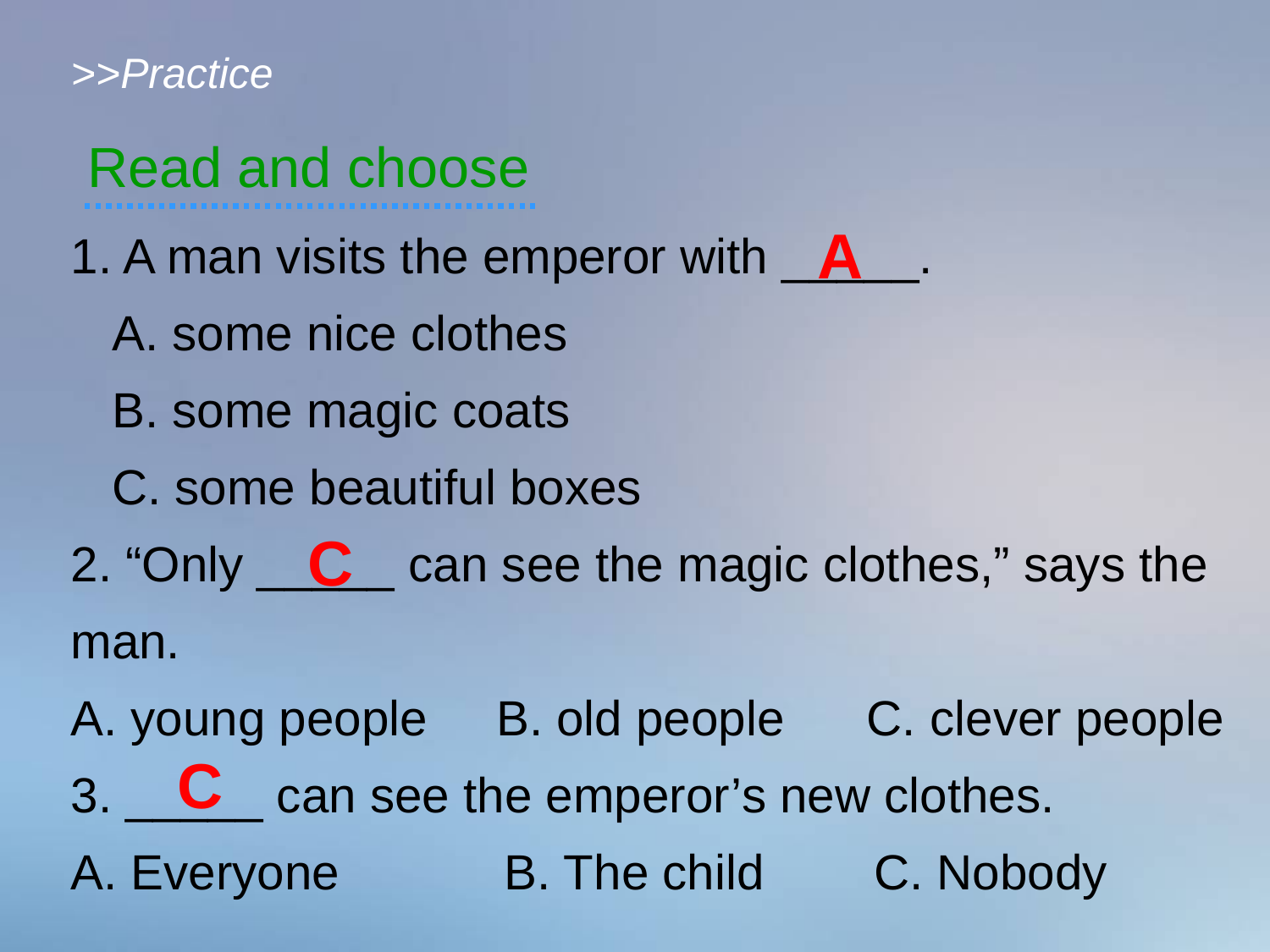

# >>Practice
Read and choose
A
1. A man visits the emperor with _____.
   A. some nice clothes
   B. some magic coats
   C. some beautiful boxes
2. “Only _____ can see the magic clothes,” says the man.
A. young people     B. old people      C. clever people
3. _____ can see the emperor’s new clothes.
A. Everyone            B. The child        C. Nobody
C
C